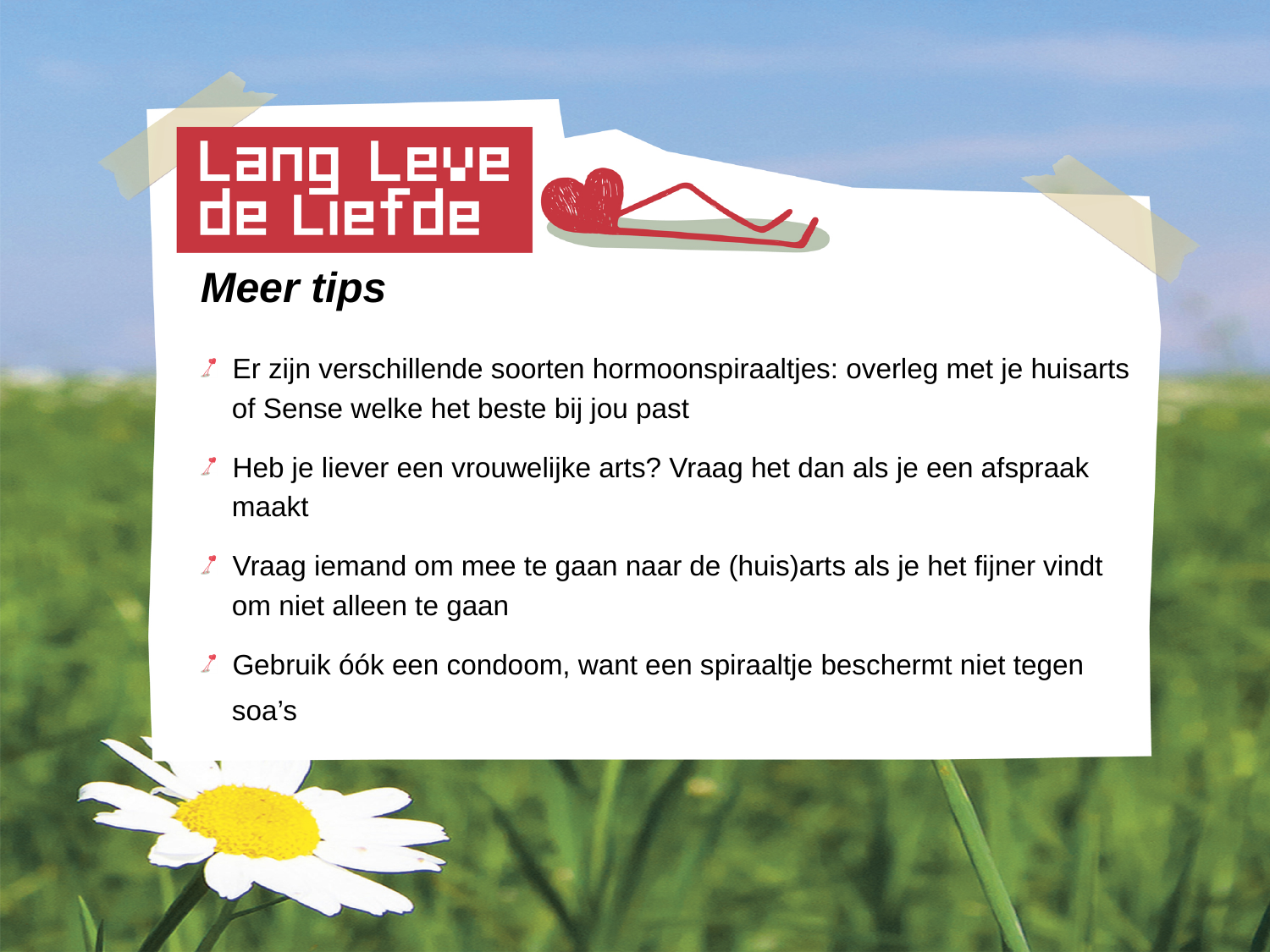

Meer tips

  Er zijn verschillende soorten hormoonspiraaltjes: overleg met je huisarts
    of Sense welke het beste bij jou past

  Heb je liever een vrouwelijke arts? Vraag het dan als je een afspraak
    maakt

  Vraag iemand om mee te gaan naar de (huis)arts als je het fijner vindt
    om niet alleen te gaan

  Gebruik óók een condoom, want een spiraaltje beschermt niet tegen
    soa’s